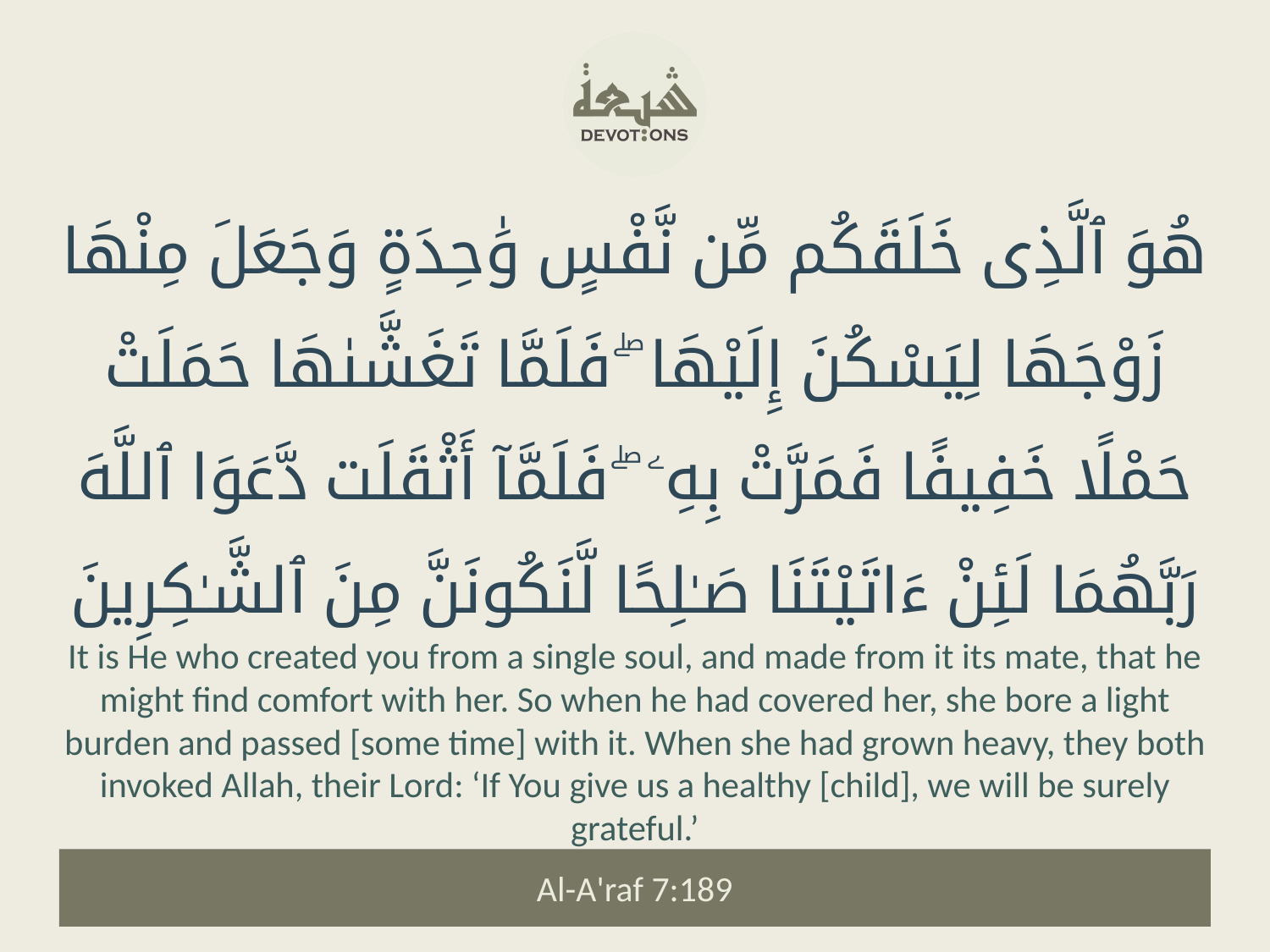

هُوَ ٱلَّذِى خَلَقَكُم مِّن نَّفْسٍ وَٰحِدَةٍ وَجَعَلَ مِنْهَا زَوْجَهَا لِيَسْكُنَ إِلَيْهَا ۖ فَلَمَّا تَغَشَّىٰهَا حَمَلَتْ حَمْلًا خَفِيفًا فَمَرَّتْ بِهِۦ ۖ فَلَمَّآ أَثْقَلَت دَّعَوَا ٱللَّهَ رَبَّهُمَا لَئِنْ ءَاتَيْتَنَا صَـٰلِحًا لَّنَكُونَنَّ مِنَ ٱلشَّـٰكِرِينَ
It is He who created you from a single soul, and made from it its mate, that he might find comfort with her. So when he had covered her, she bore a light burden and passed [some time] with it. When she had grown heavy, they both invoked Allah, their Lord: ‘If You give us a healthy [child], we will be surely grateful.’
Al-A'raf 7:189